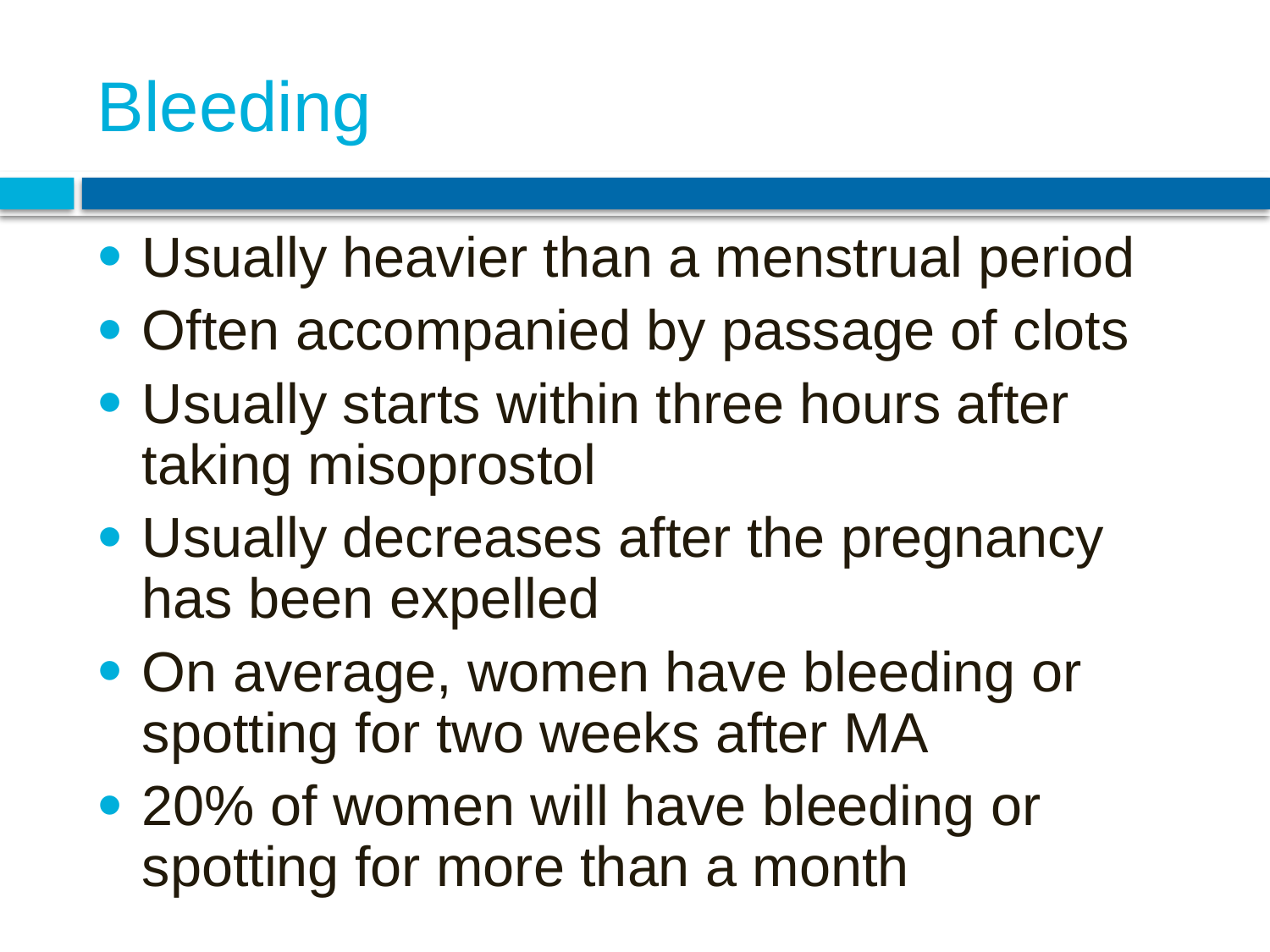

# Bleeding
Usually heavier than a menstrual period
Often accompanied by passage of clots
Usually starts within three hours after taking misoprostol
Usually decreases after the pregnancy has been expelled
On average, women have bleeding or spotting for two weeks after MA
20% of women will have bleeding or spotting for more than a month